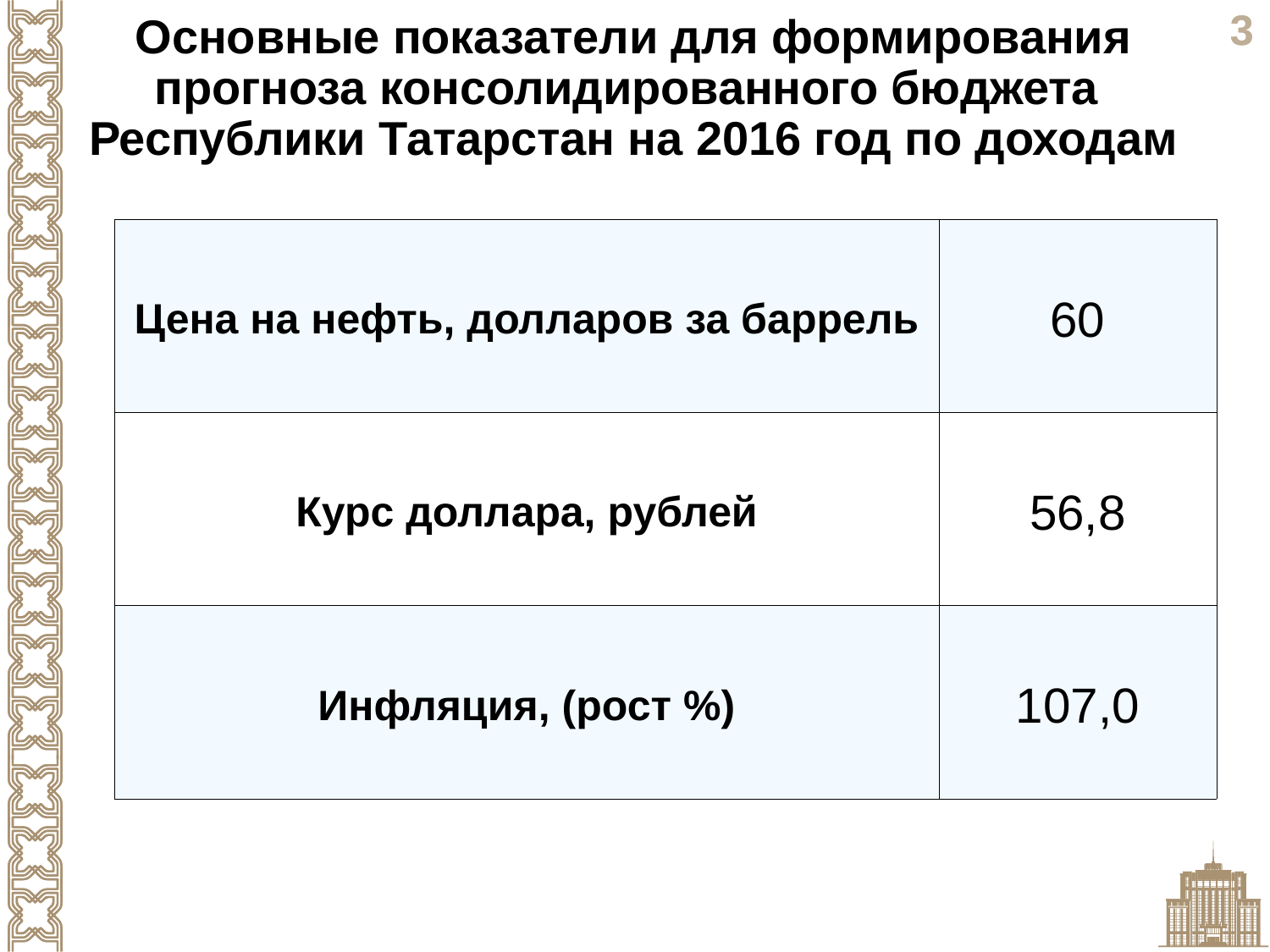

Основные показатели для формирования прогноза консолидированного бюджета  Республики Татарстан на 2016 год по доходам
| Цена на нефть, долларов за баррель | 60 |
| --- | --- |
| Курс доллара, рублей | 56,8 |
| Инфляция, (рост %) | 107,0 |